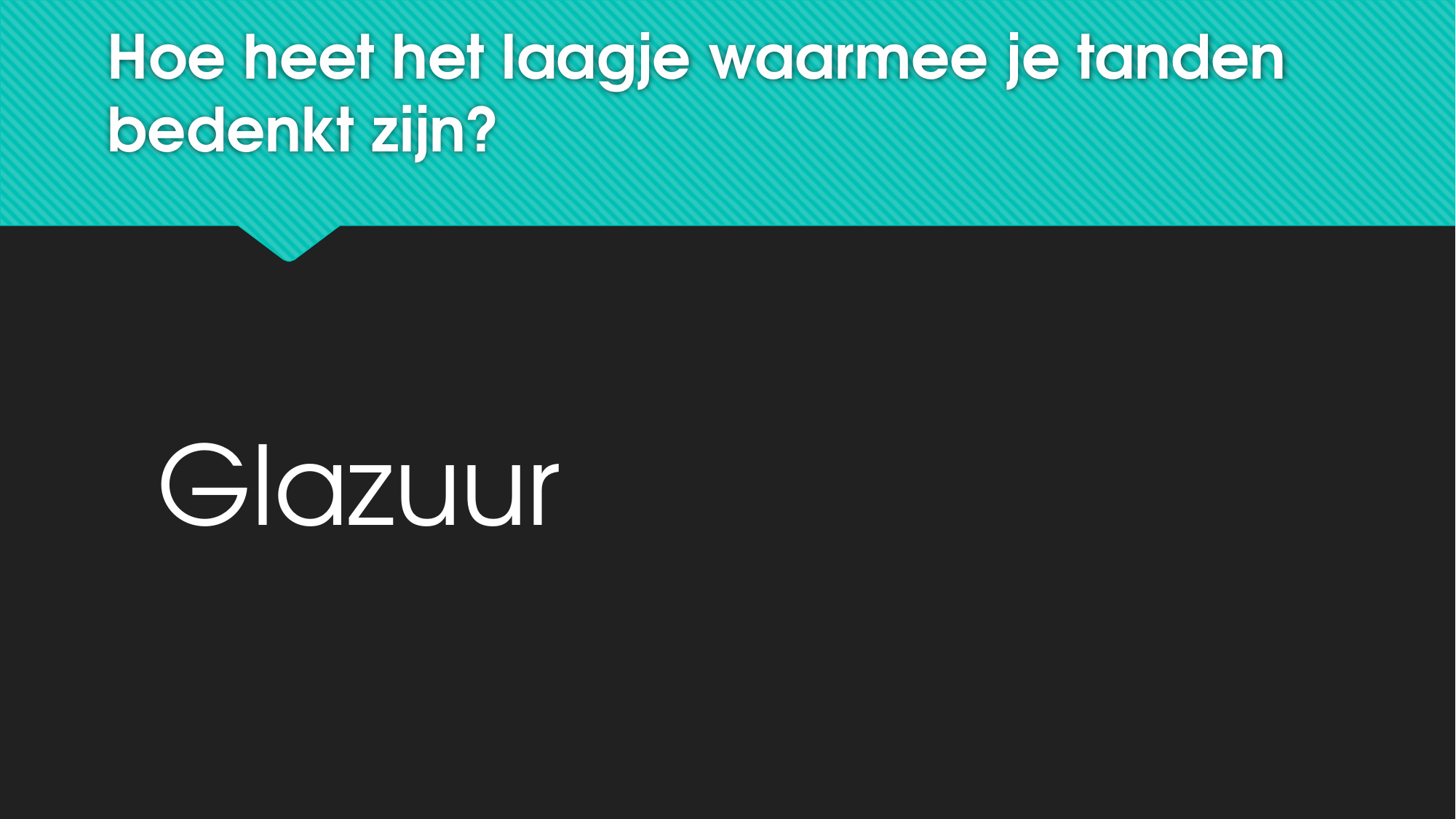

# Hoe heet het laagje waarmee je tanden bedenkt zijn?

Glazuur